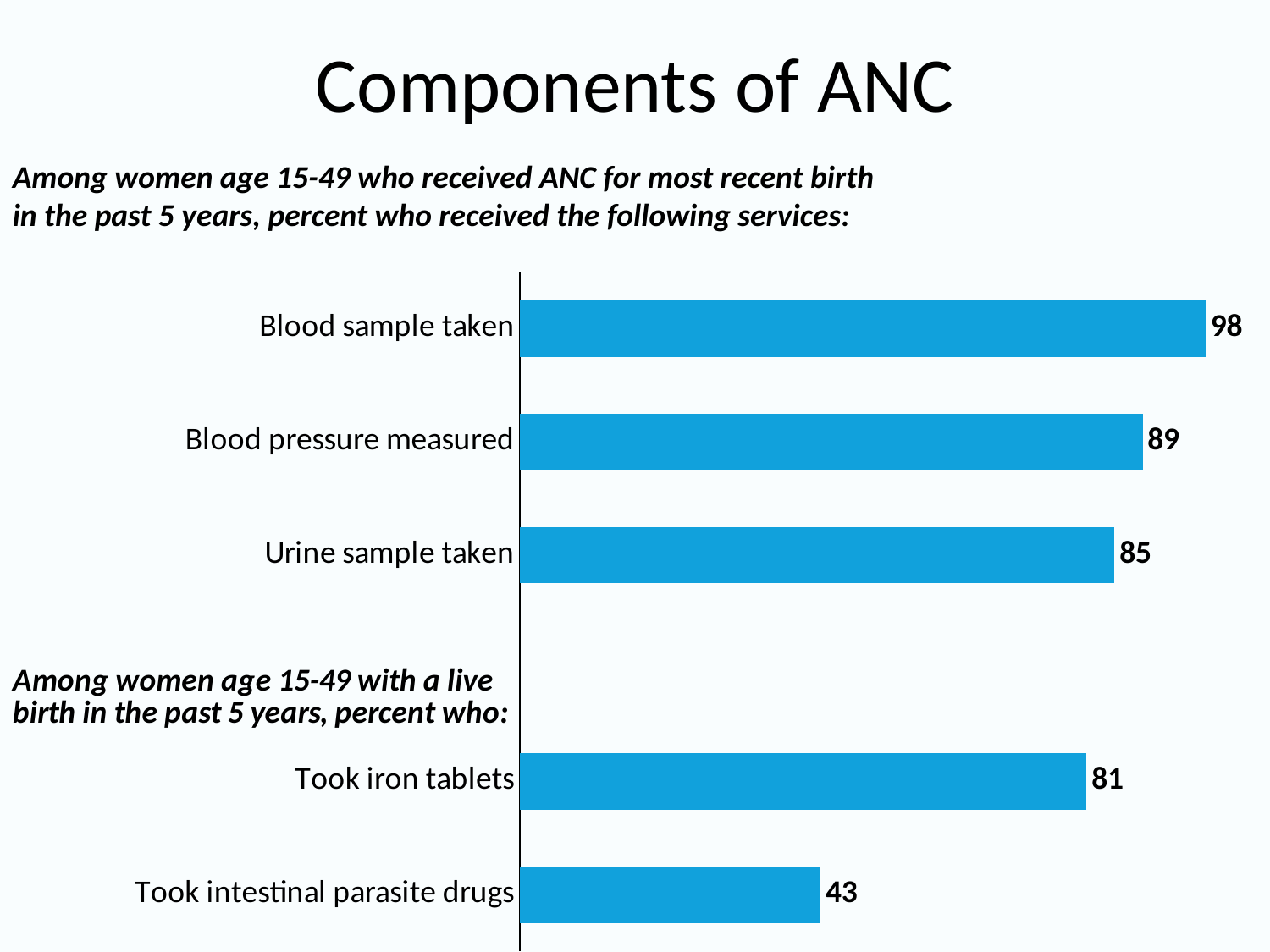

# Components of ANC
Among women age 15-49 who received ANC for most recent birth in the past 5 years, percent who received the following services:

### Chart

| Category | Series 1 |
|---|---|
| Took intestinal parasite drugs | 43.0 |
| Took iron tablets | 81.0 |
|  | None |
| Urine sample taken | 85.0 |
| Blood pressure measured | 89.0 |
| Blood sample taken | 98.0 |